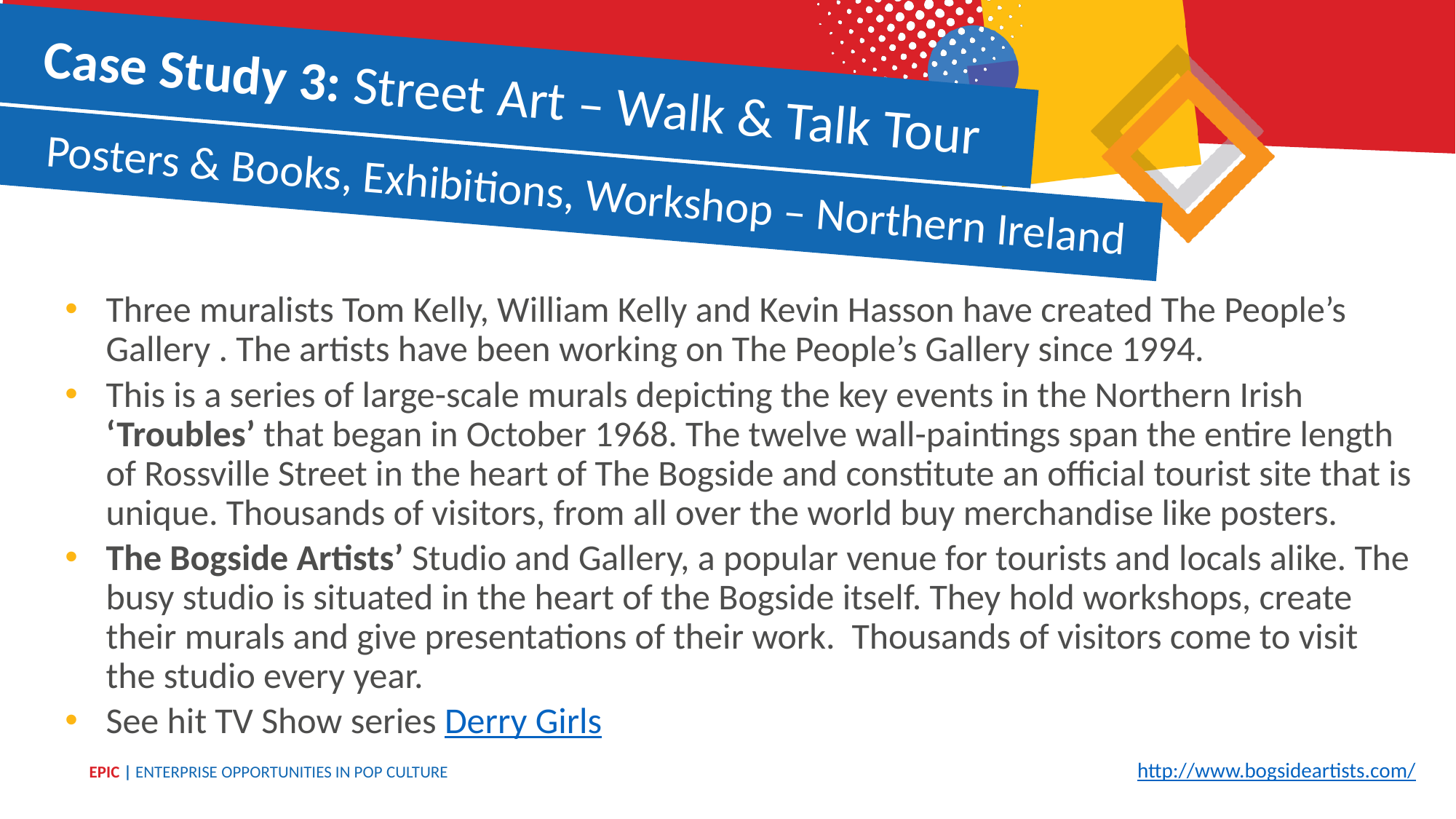

Case Study 3: Street Art – Walk & Talk Tour

Posters & Books, Exhibitions, Workshop – Northern Ireland
Three muralists Tom Kelly, William Kelly and Kevin Hasson have created The People’s Gallery . The artists have been working on The People’s Gallery since 1994.
This is a series of large-scale murals depicting the key events in the Northern Irish ‘Troubles’ that began in October 1968. The twelve wall-paintings span the entire length of Rossville Street in the heart of The Bogside and constitute an official tourist site that is unique. Thousands of visitors, from all over the world buy merchandise like posters.
The Bogside Artists’ Studio and Gallery, a popular venue for tourists and locals alike. The busy studio is situated in the heart of the Bogside itself. They hold workshops, create their murals and give presentations of their work.  Thousands of visitors come to visit the studio every year.
See hit TV Show series Derry Girls
http://www.bogsideartists.com/